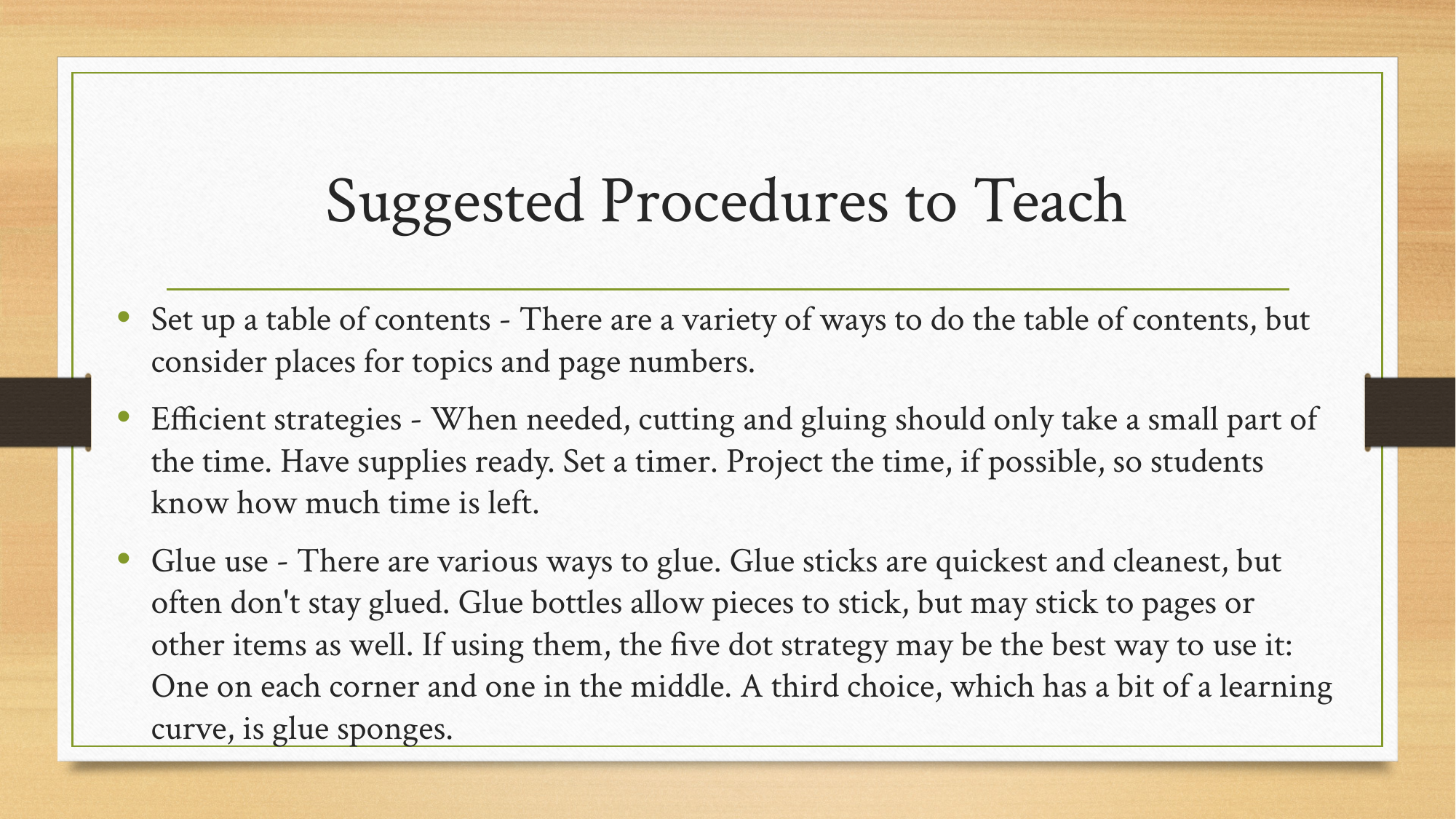

# Suggested Procedures to Teach
Set up a table of contents - There are a variety of ways to do the table of contents, but consider places for topics and page numbers.
Efficient strategies - When needed, cutting and gluing should only take a small part of the time. Have supplies ready. Set a timer. Project the time, if possible, so students know how much time is left.
Glue use - There are various ways to glue. Glue sticks are quickest and cleanest, but often don't stay glued. Glue bottles allow pieces to stick, but may stick to pages or other items as well. If using them, the five dot strategy may be the best way to use it: One on each corner and one in the middle. A third choice, which has a bit of a learning curve, is glue sponges.